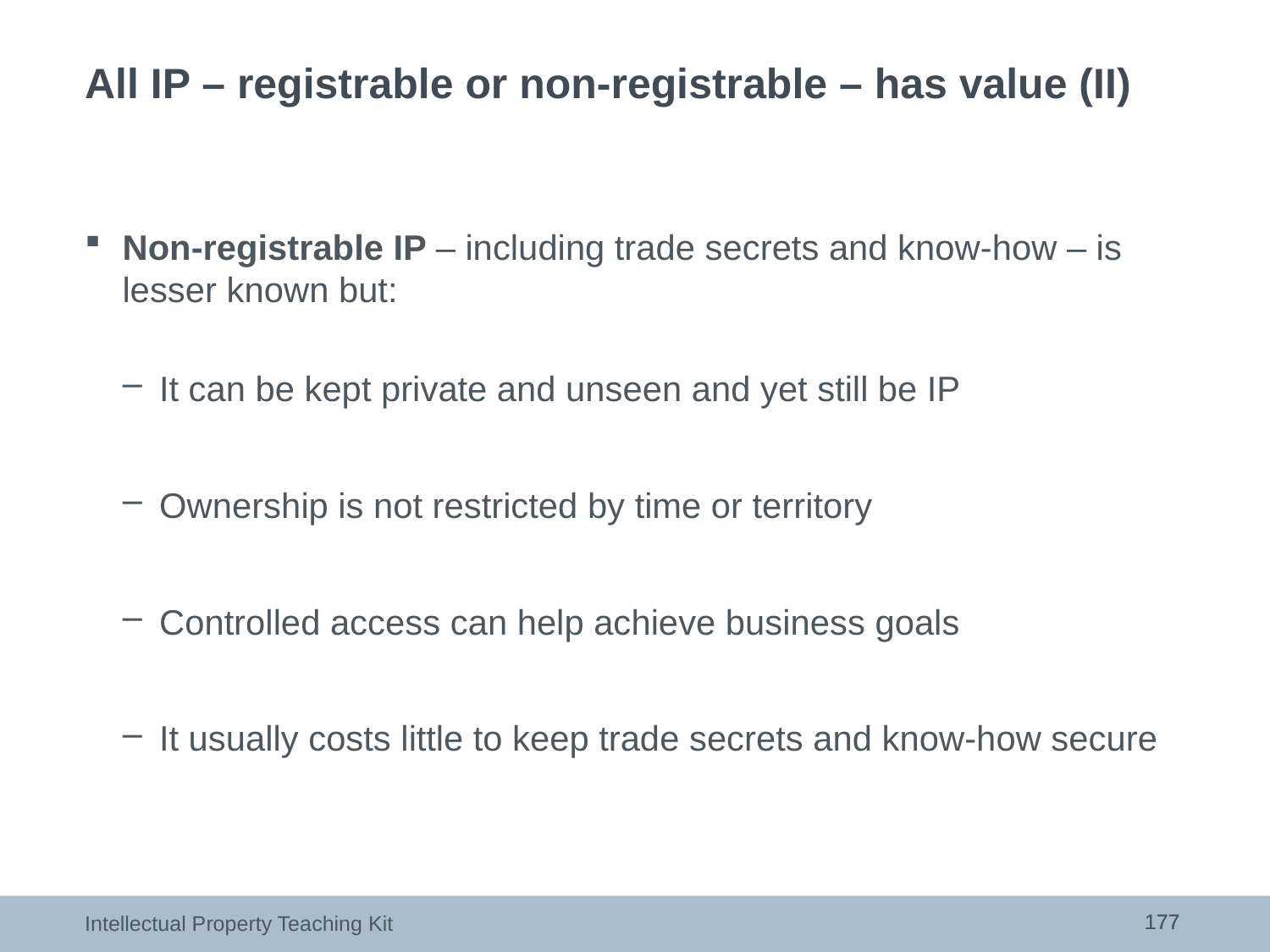

# All IP – registrable or non-registrable – has value (II)
Non-registrable IP – including trade secrets and know-how – is lesser known but:

It can be kept private and unseen and yet still be IP

Ownership is not restricted by time or territory

Controlled access can help achieve business goals

It usually costs little to keep trade secrets and know-how secure

177
177
Intellectual Property Teaching Kit